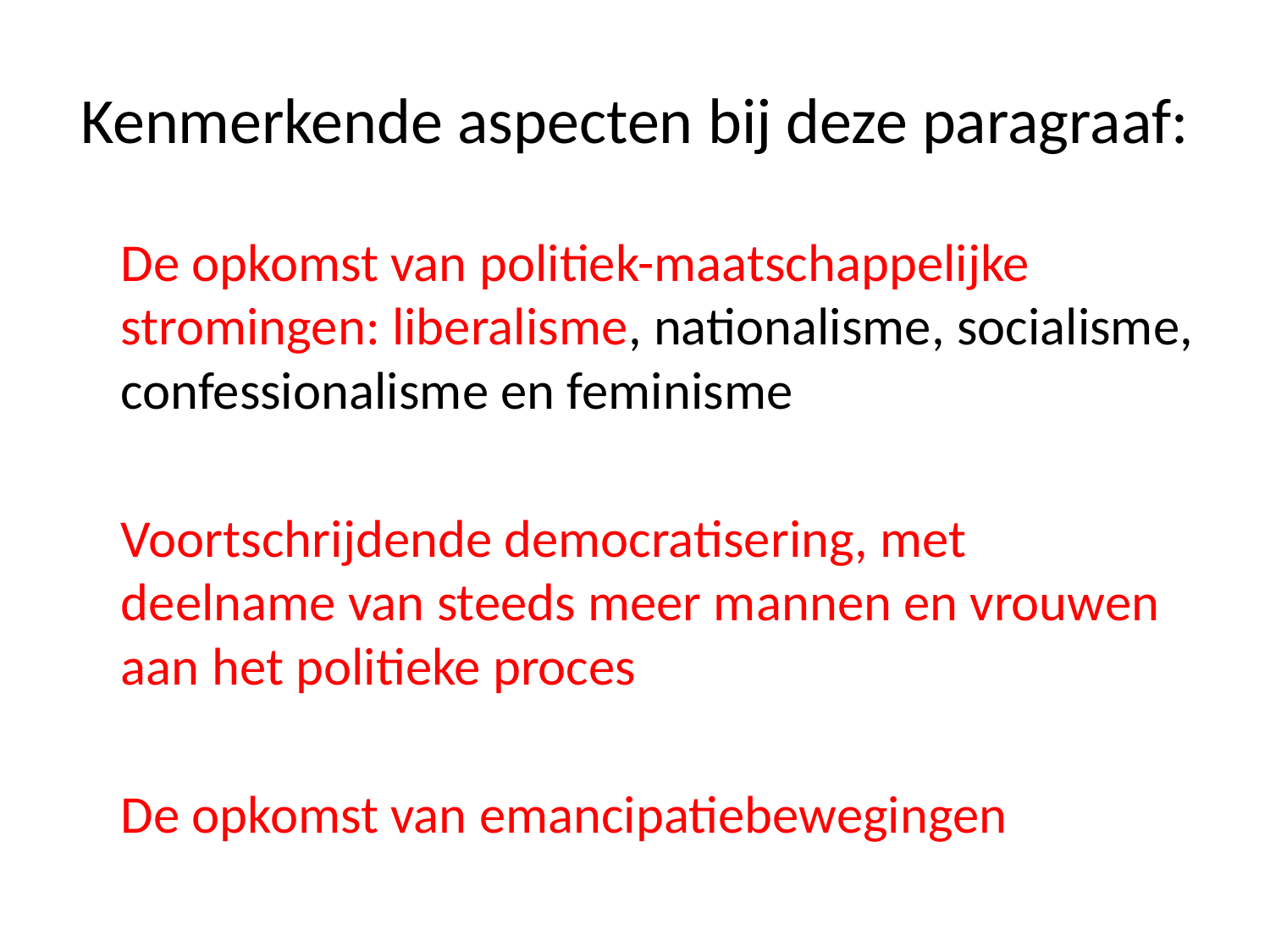

# Kenmerkende aspecten bij deze paragraaf:
	De opkomst van politiek-maatschappelijke stromingen: liberalisme, nationalisme, socialisme, confessionalisme en feminisme

	Voortschrijdende democratisering, met deelname van steeds meer mannen en vrouwen aan het politieke proces

	De opkomst van emancipatiebewegingen